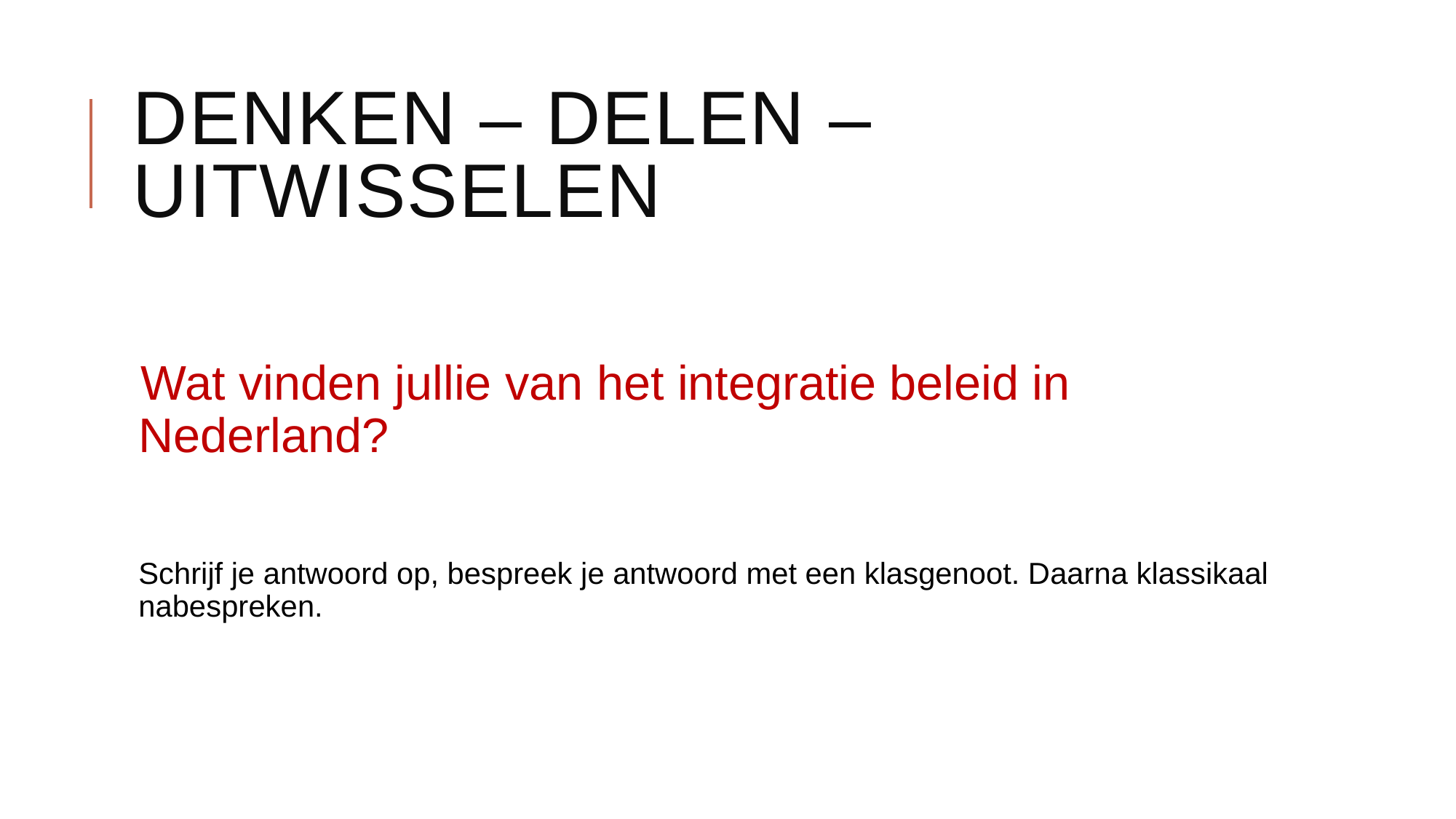

# Denken – Delen – uitwisselen

Wat vinden jullie van het integratie beleid in Nederland?

Schrijf je antwoord op, bespreek je antwoord met een klasgenoot. Daarna klassikaal nabespreken.